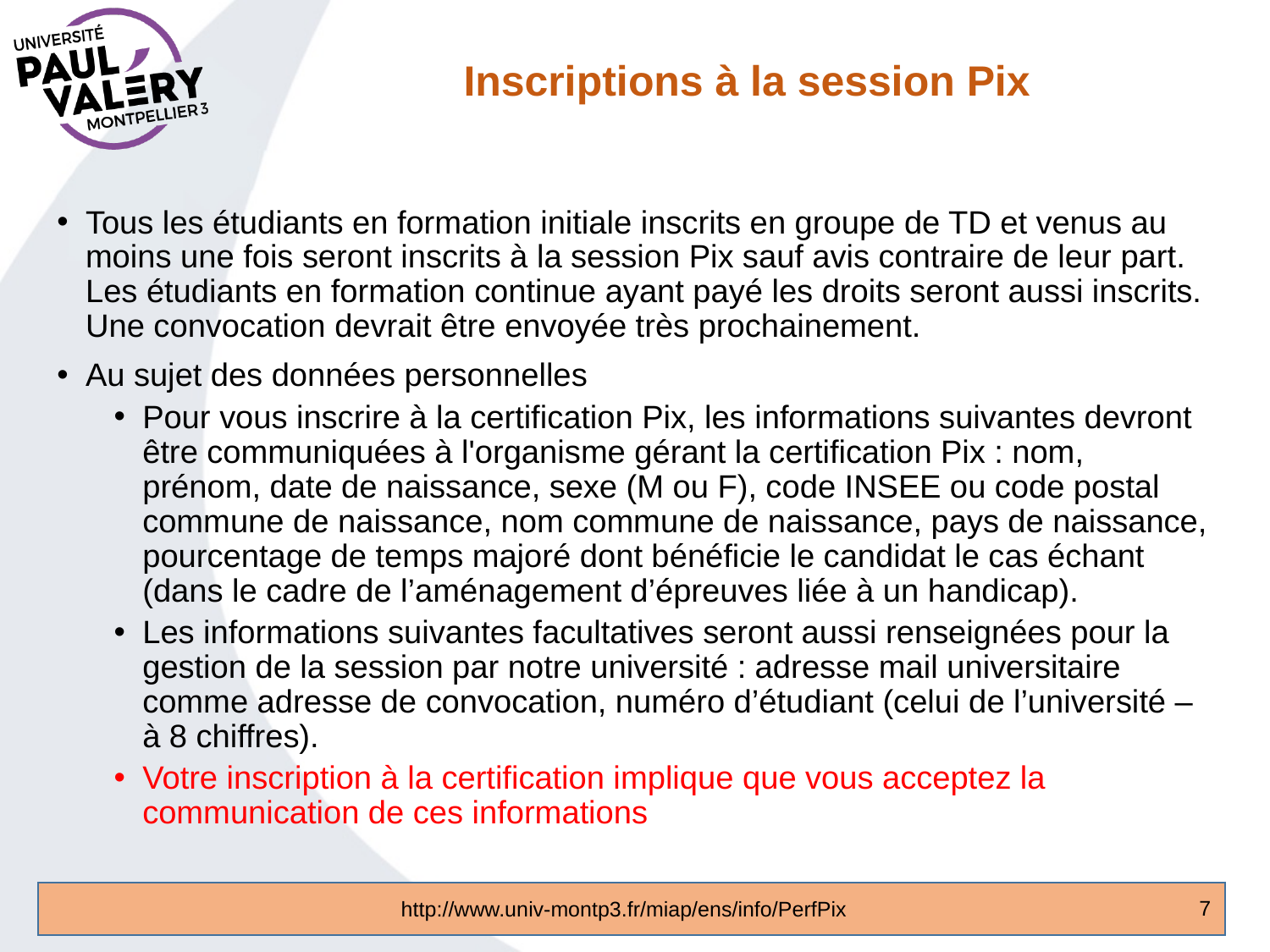

# Inscriptions à la session Pix
Tous les étudiants en formation initiale inscrits en groupe de TD et venus au moins une fois seront inscrits à la session Pix sauf avis contraire de leur part. Les étudiants en formation continue ayant payé les droits seront aussi inscrits. Une convocation devrait être envoyée très prochainement.
Au sujet des données personnelles
Pour vous inscrire à la certification Pix, les informations suivantes devront être communiquées à l'organisme gérant la certification Pix : nom, prénom, date de naissance, sexe (M ou F), code INSEE ou code postal commune de naissance, nom commune de naissance, pays de naissance, pourcentage de temps majoré dont bénéficie le candidat le cas échant (dans le cadre de l’aménagement d’épreuves liée à un handicap).
Les informations suivantes facultatives seront aussi renseignées pour la gestion de la session par notre université : adresse mail universitaire comme adresse de convocation, numéro d’étudiant (celui de l’université – à 8 chiffres).
Votre inscription à la certification implique que vous acceptez la communication de ces informations
7
http://www.univ-montp3.fr/miap/ens/info/PerfPix